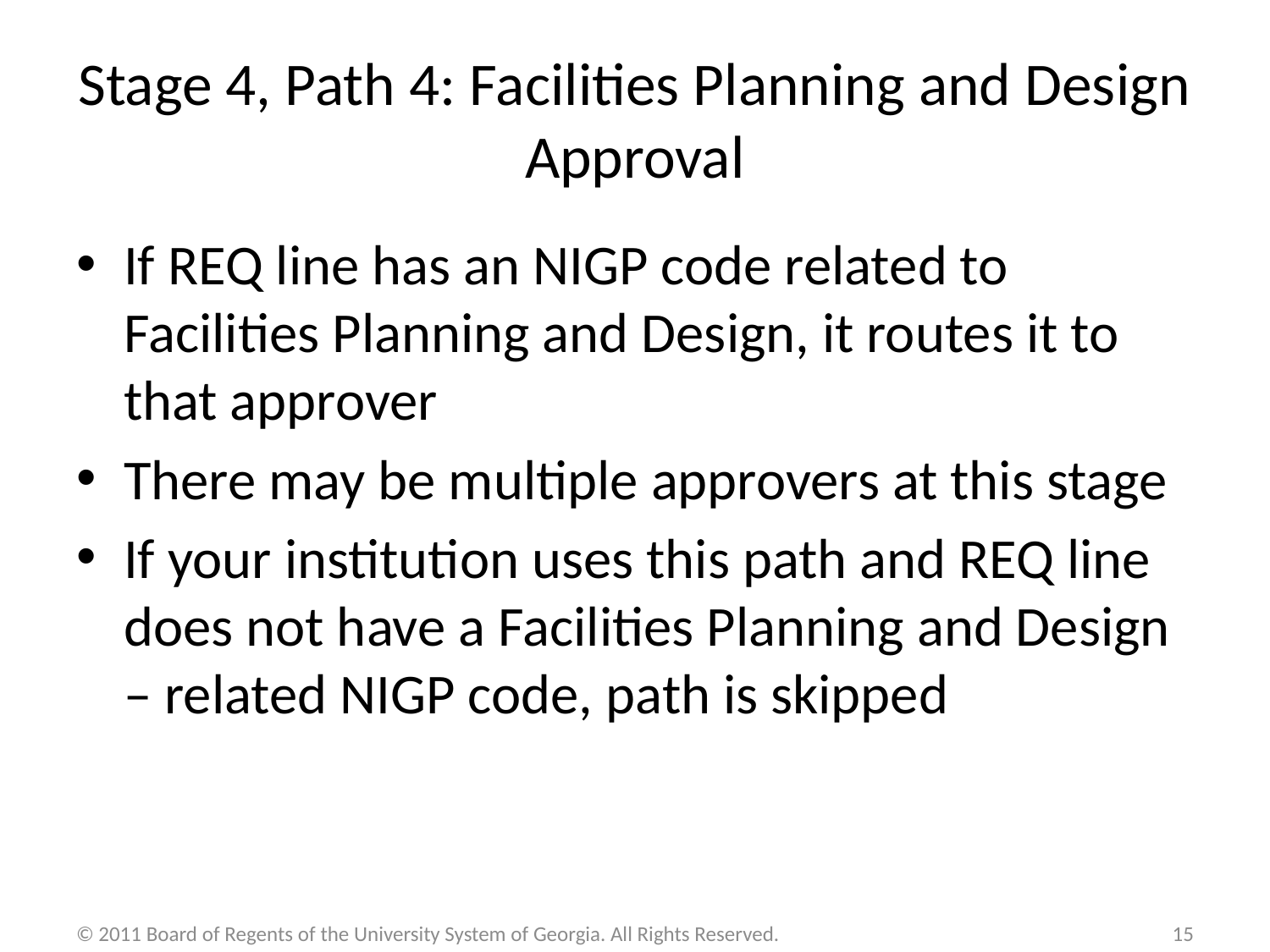

# Stage 4, Path 4: Facilities Planning and Design Approval
If REQ line has an NIGP code related to Facilities Planning and Design, it routes it to that approver
There may be multiple approvers at this stage
If your institution uses this path and REQ line does not have a Facilities Planning and Design – related NIGP code, path is skipped

© 2011 Board of Regents of the University System of Georgia. All Rights Reserved.
15